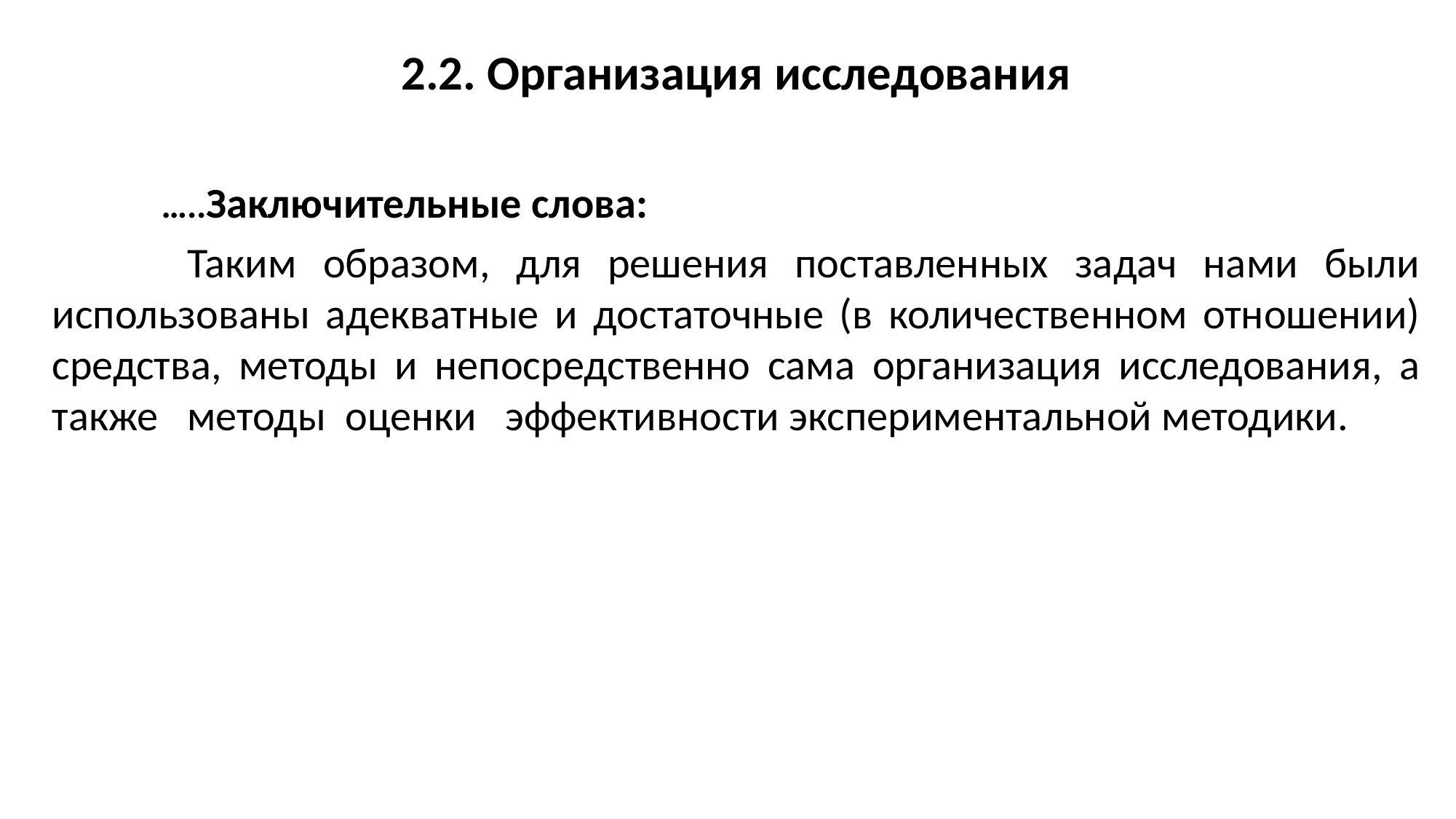

2.2. Организация исследования

	…..Заключительные слова:
	 Таким образом, для решения поставленных задач нами были использованы адекватные и достаточные (в количественном отношении) средства, методы и непосредственно сама организация исследования, а также   методы  оценки   эффективности экспериментальной методики.

#